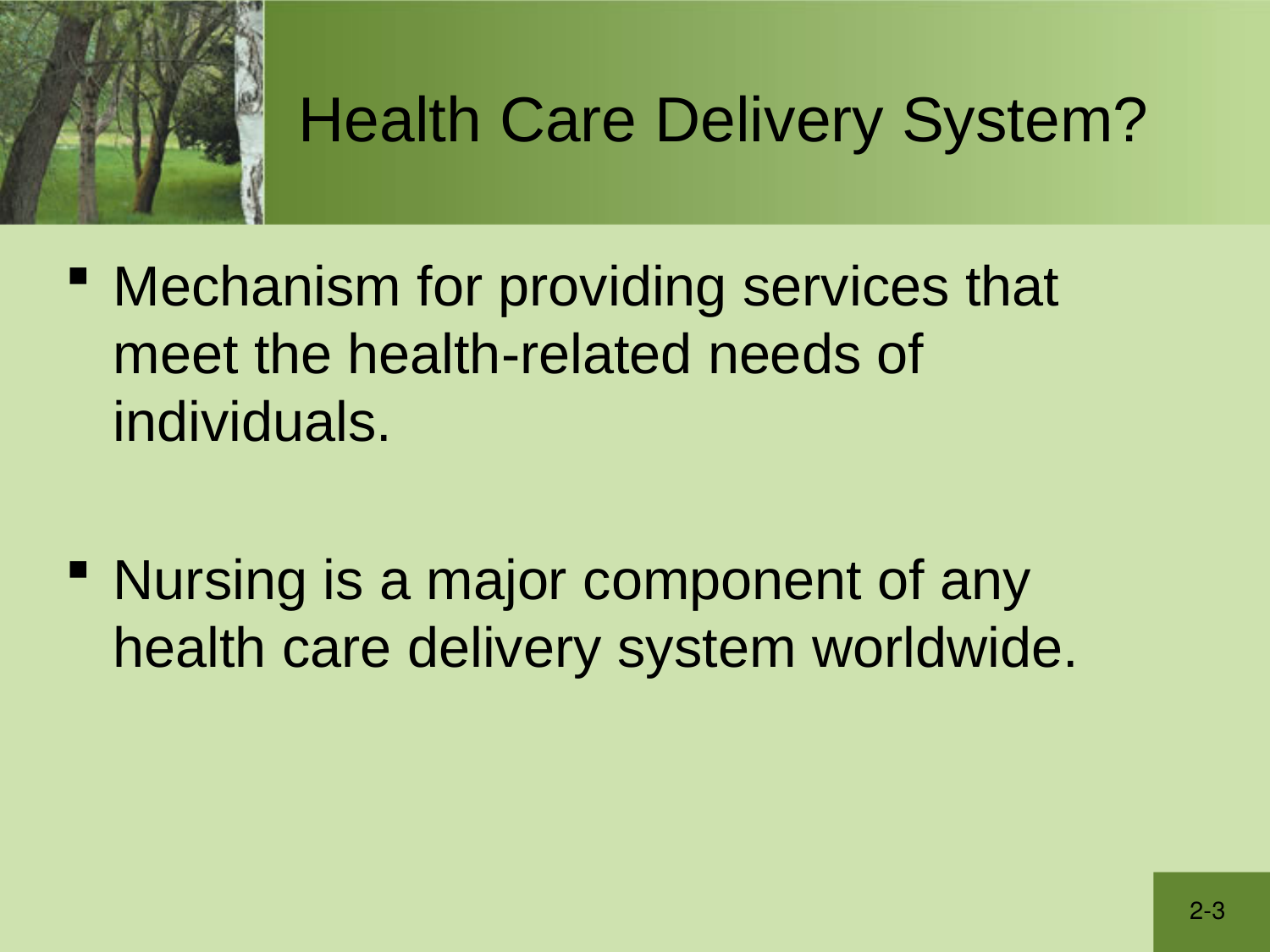

# Health Care Delivery System?
Mechanism for providing services that meet the health-related needs of individuals.

Nursing is a major component of any health care delivery system worldwide.
2-3